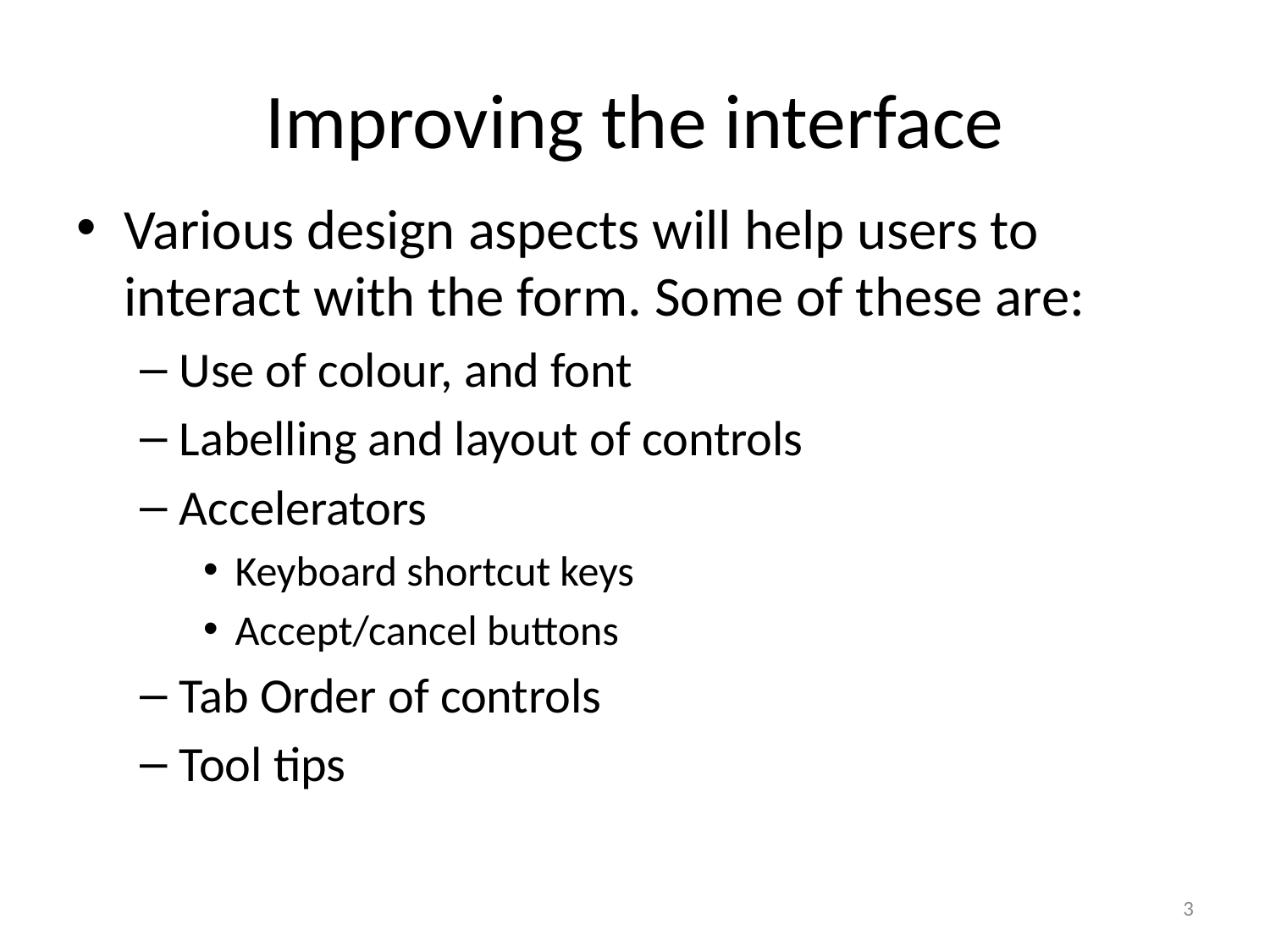

# Improving the interface
Various design aspects will help users to interact with the form. Some of these are:
Use of colour, and font
Labelling and layout of controls
Accelerators
Keyboard shortcut keys
Accept/cancel buttons
Tab Order of controls
Tool tips
3